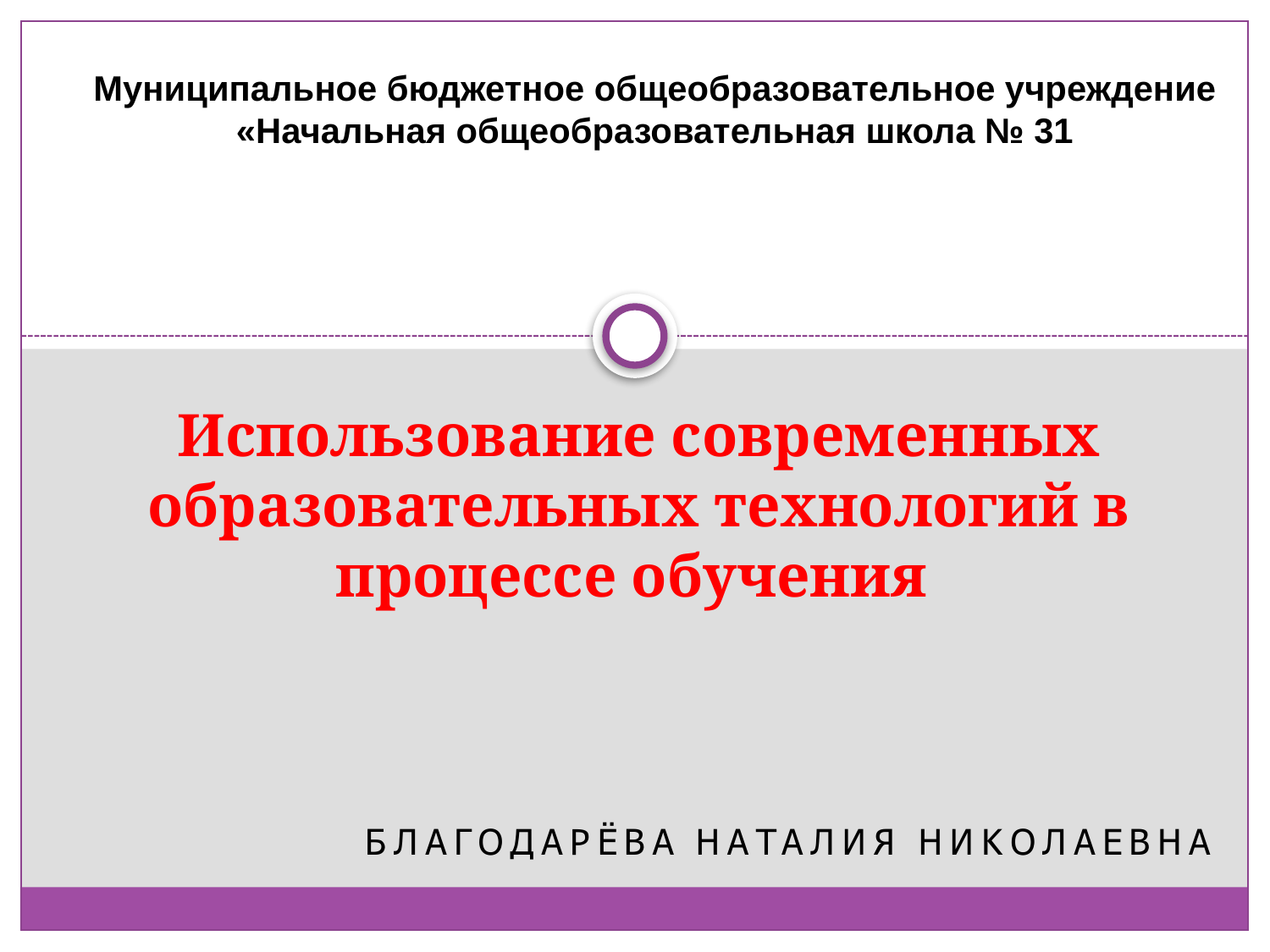

Муниципальное бюджетное общеобразовательное учреждение
«Начальная общеобразовательная школа № 31
# Использование современных образовательных технологий в процессе обучения
Благодарёва Наталия Николаевна